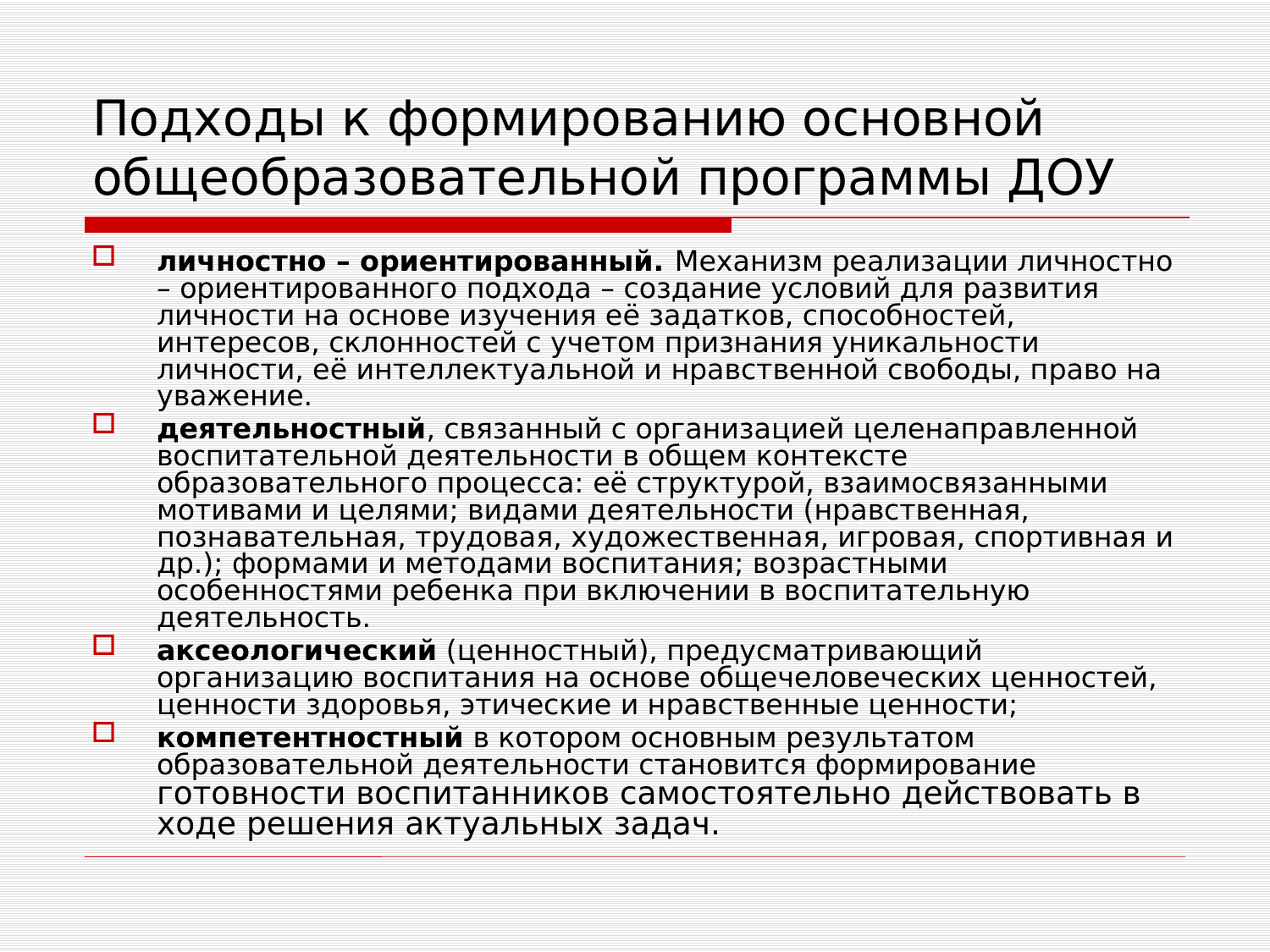

# Подходы к формированию основной общеобразовательной программы ДОУ
личностно – ориентированный. Механизм реализации личностно – ориентированного подхода – создание условий для развития личности на основе изучения её задатков, способностей, интересов, склонностей с учетом признания уникальности личности, её интеллектуальной и нравственной свободы, право на уважение.
деятельностный, связанный с организацией целенаправленной воспитательной деятельности в общем контексте образовательного процесса: её структурой, взаимосвязанными мотивами и целями; видами деятельности (нравственная, познавательная, трудовая, художественная, игровая, спортивная и др.); формами и методами воспитания; возрастными особенностями ребенка при включении в воспитательную деятельность.
аксеологический (ценностный), предусматривающий организацию воспитания на основе общечеловеческих ценностей, ценности здоровья, этические и нравственные ценности;
компетентностный в котором основным результатом образовательной деятельности становится формирование готовности воспитанников самостоятельно действовать в ходе решения актуальных задач.